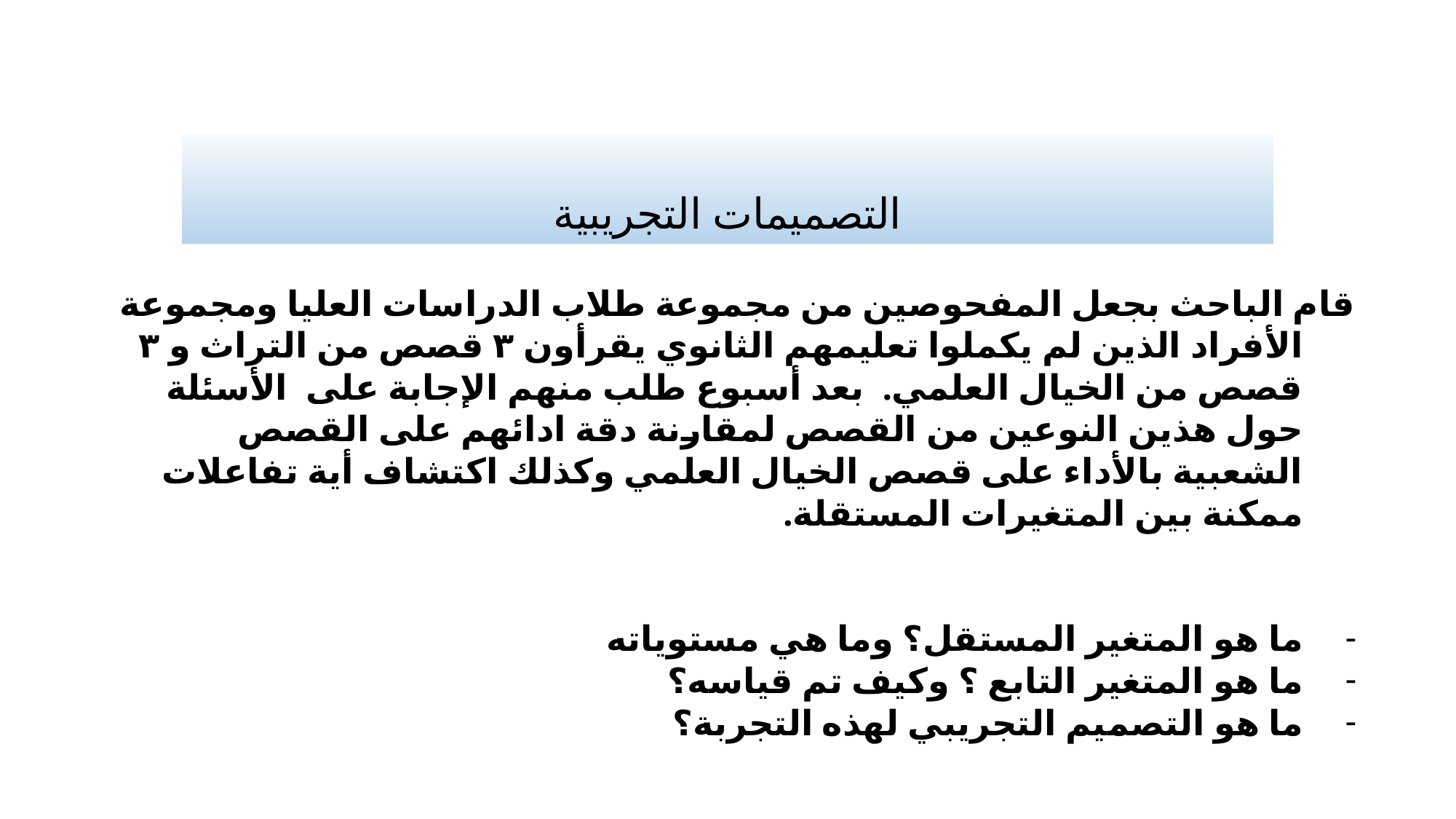

# التصميمات التجريبية
قام الباحث بجعل المفحوصين من مجموعة طلاب الدراسات العليا ومجموعة الأفراد الذين لم يكملوا تعليمهم الثانوي يقرأون ٣ قصص من التراث و ٣ قصص من الخيال العلمي.  بعد أسبوع طلب منهم الإجابة على  الأسئلة  حول هذين النوعين من القصص لمقارنة دقة ادائهم على القصص الشعبية بالأداء على قصص الخيال العلمي وكذلك اكتشاف أية تفاعلات ممكنة بين المتغيرات المستقلة.

ما هو المتغير المستقل؟ وما هي مستوياته
ما هو المتغير التابع ؟ وكيف تم قياسه؟
ما هو التصميم التجريبي لهذه التجربة؟